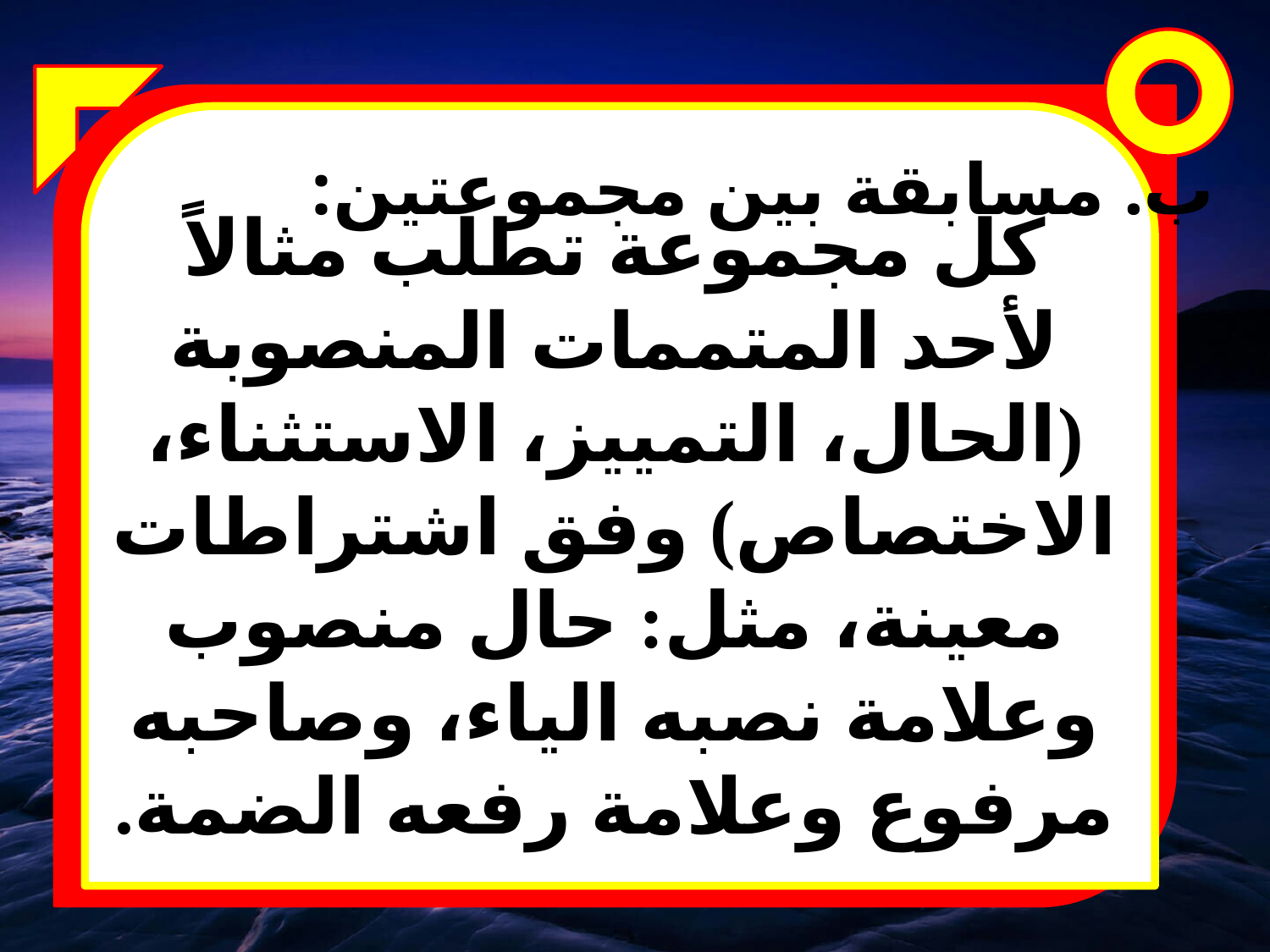

ب. مسابقة بين مجموعتين:
كل مجموعة تطلب مثالاً لأحد المتممات المنصوبة (الحال، التمييز، الاستثناء، الاختصاص) وفق اشتراطات معينة، مثل: حال منصوب وعلامة نصبه الياء، وصاحبه مرفوع وعلامة رفعه الضمة.